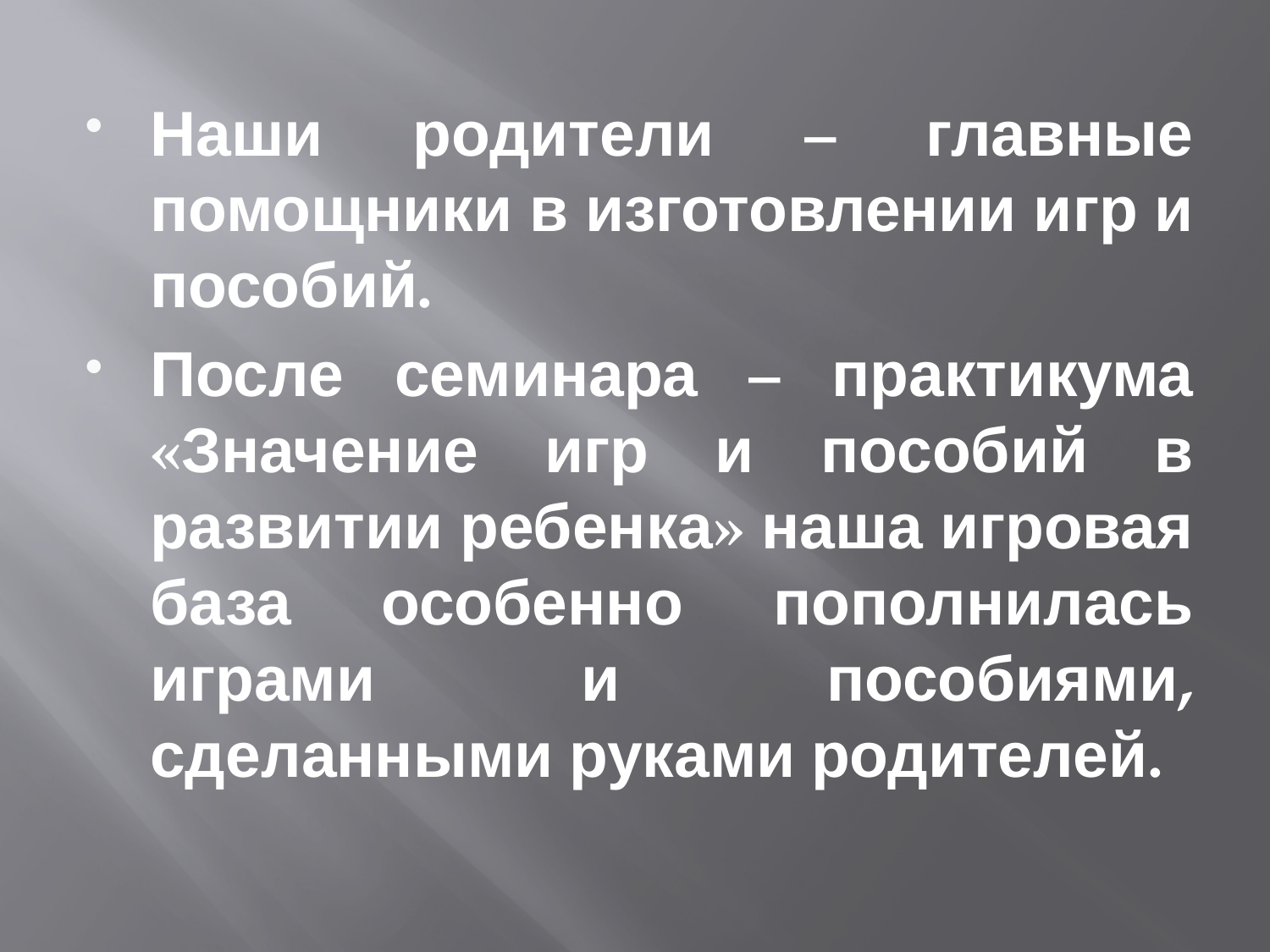

#
Наши родители – главные помощники в изготовлении игр и пособий.
После семинара – практикума «Значение игр и пособий в развитии ребенка» наша игровая база особенно пополнилась играми и пособиями, сделанными руками родителей.